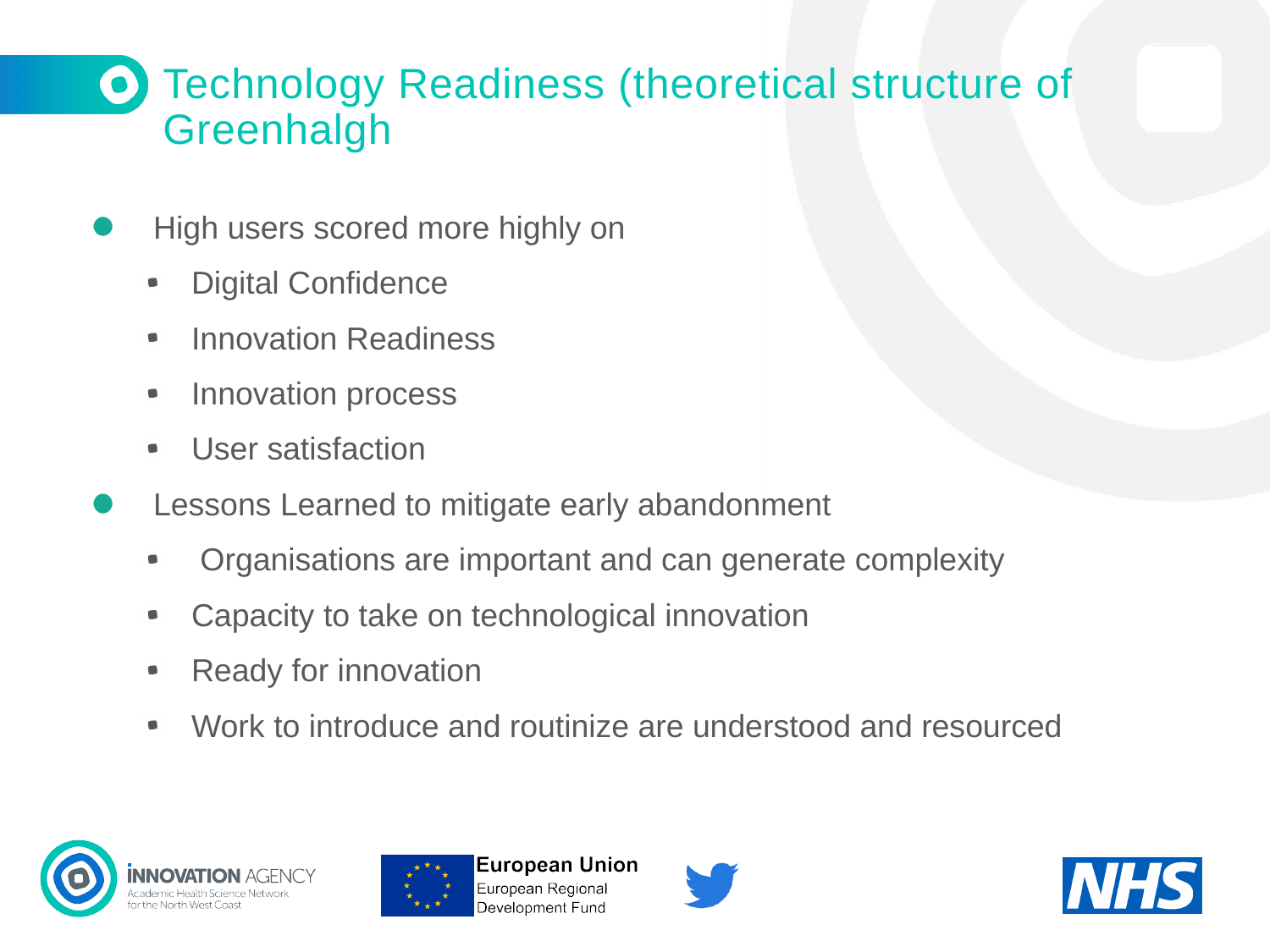

Technology Readiness (theoretical structure of Greenhalgh
High users scored more highly on
Digital Confidence
Innovation Readiness
Innovation process
User satisfaction
Lessons Learned to mitigate early abandonment
 Organisations are important and can generate complexity
Capacity to take on technological innovation
Ready for innovation
Work to introduce and routinize are understood and resourced